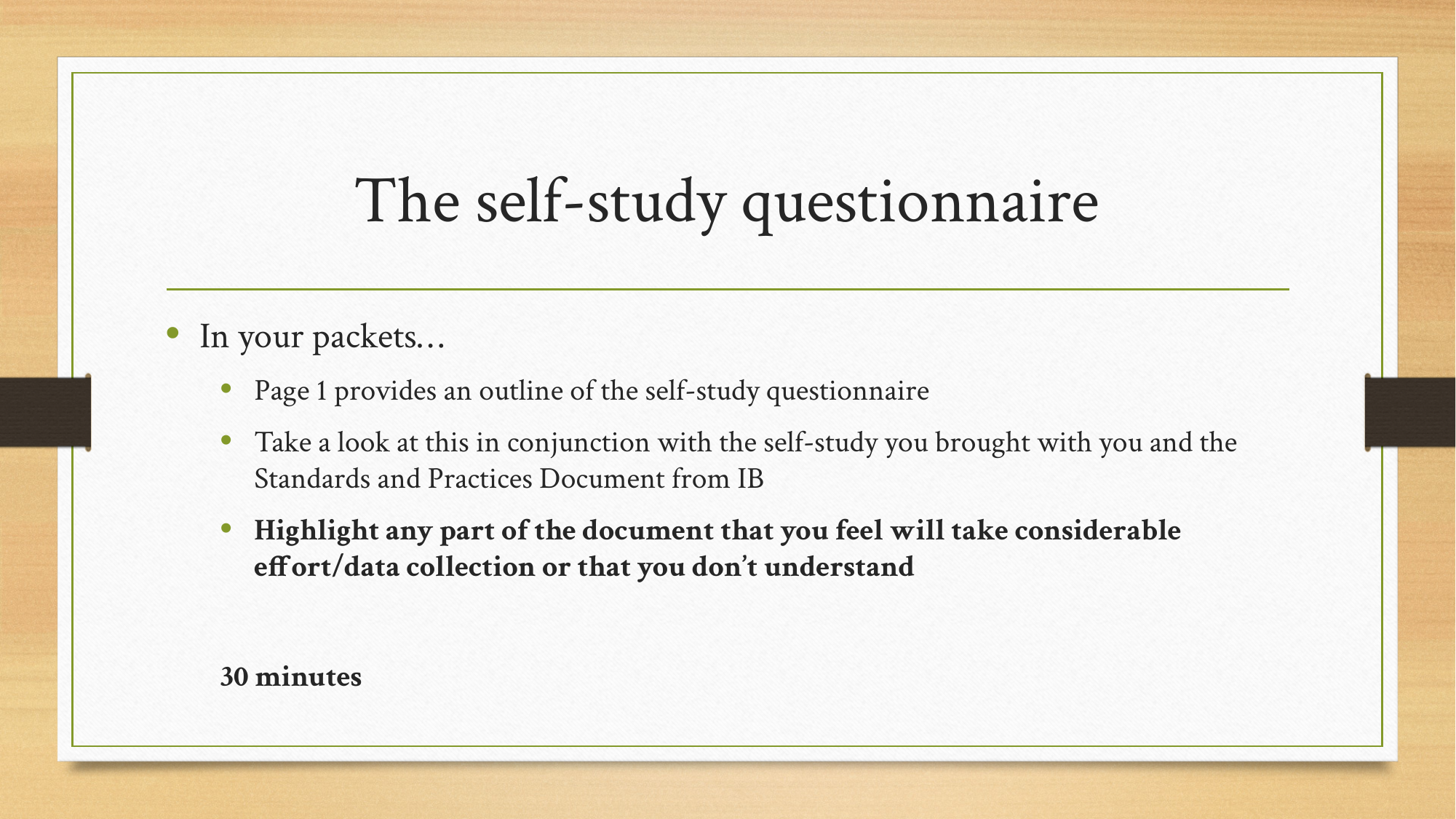

# The self-study questionnaire
In your packets…
Page 1 provides an outline of the self-study questionnaire
Take a look at this in conjunction with the self-study you brought with you and the Standards and Practices Document from IB
Highlight any part of the document that you feel will take considerable effort/data collection or that you don’t understand

30 minutes